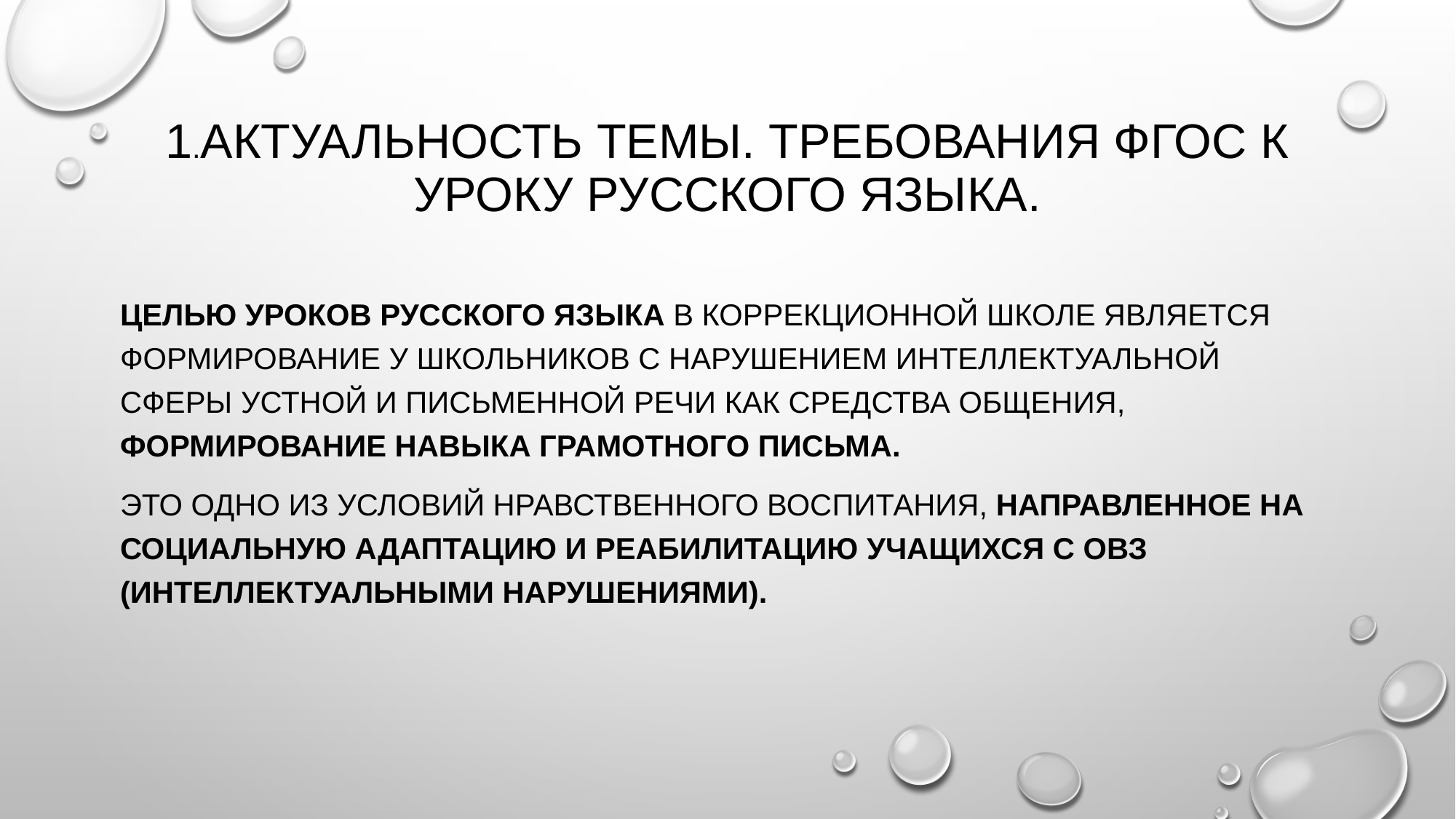

# 1.Актуальность темы. Требования ФГОС к уроку русского языка.
Целью уроков русского языка в коррекционной школе является формирование у школьников с нарушением интеллектуальной сферы устной и письменной речи как средства общения, формирование навыка грамотного письма.
Это одно из условий нравственного воспитания, направленное на социальную адаптацию и реабилитацию учащихся с ОВЗ (интеллектуальными нарушениями).